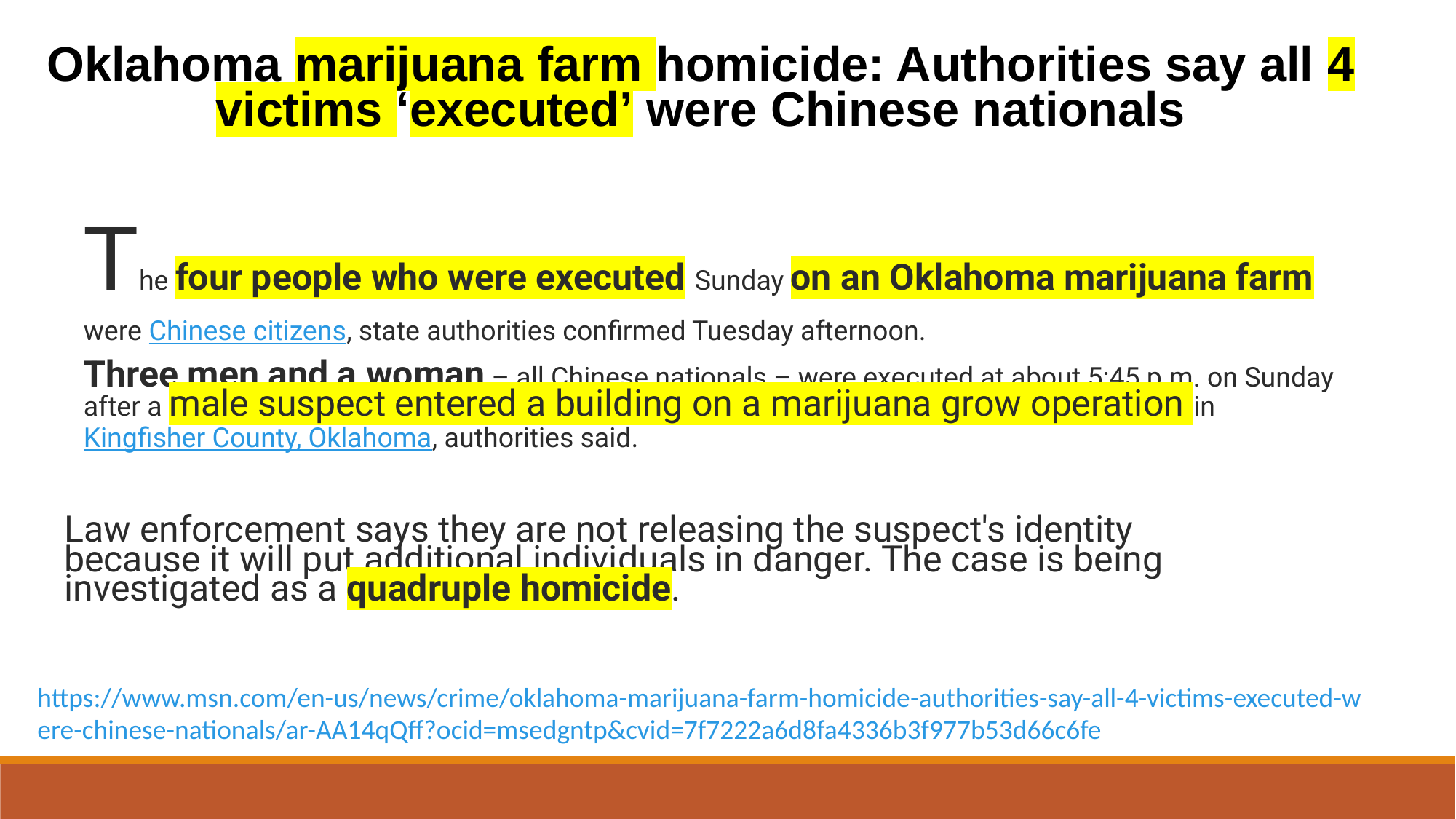

Oklahoma marijuana farm homicide: Authorities say all 4 victims ‘executed’ were Chinese nationals
The four people who were executed Sunday on an Oklahoma marijuana farm were Chinese citizens, state authorities confirmed Tuesday afternoon.
Three men and a woman – all Chinese nationals – were executed at about 5:45 p.m. on Sunday after a male suspect entered a building on a marijuana grow operation in Kingfisher County, Oklahoma, authorities said.
Law enforcement says they are not releasing the suspect's identity because it will put additional individuals in danger. The case is being investigated as a quadruple homicide.
https://www.msn.com/en-us/news/crime/oklahoma-marijuana-farm-homicide-authorities-say-all-4-victims-executed-were-chinese-nationals/ar-AA14qQff?ocid=msedgntp&cvid=7f7222a6d8fa4336b3f977b53d66c6fe